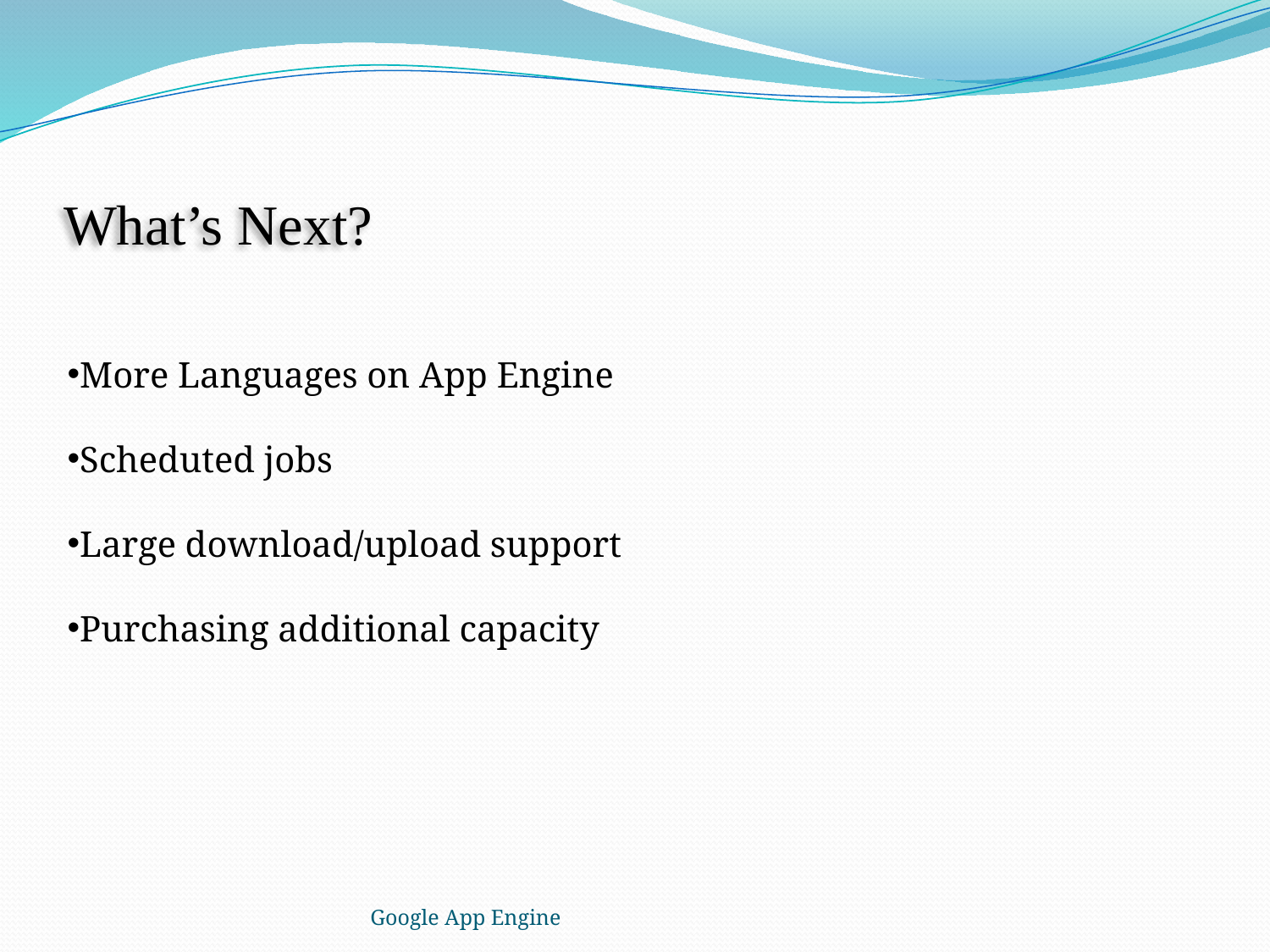

# What’s Next?
More Languages on App Engine

Scheduted jobs

Large download/upload support

Purchasing additional capacity
Google App Engine